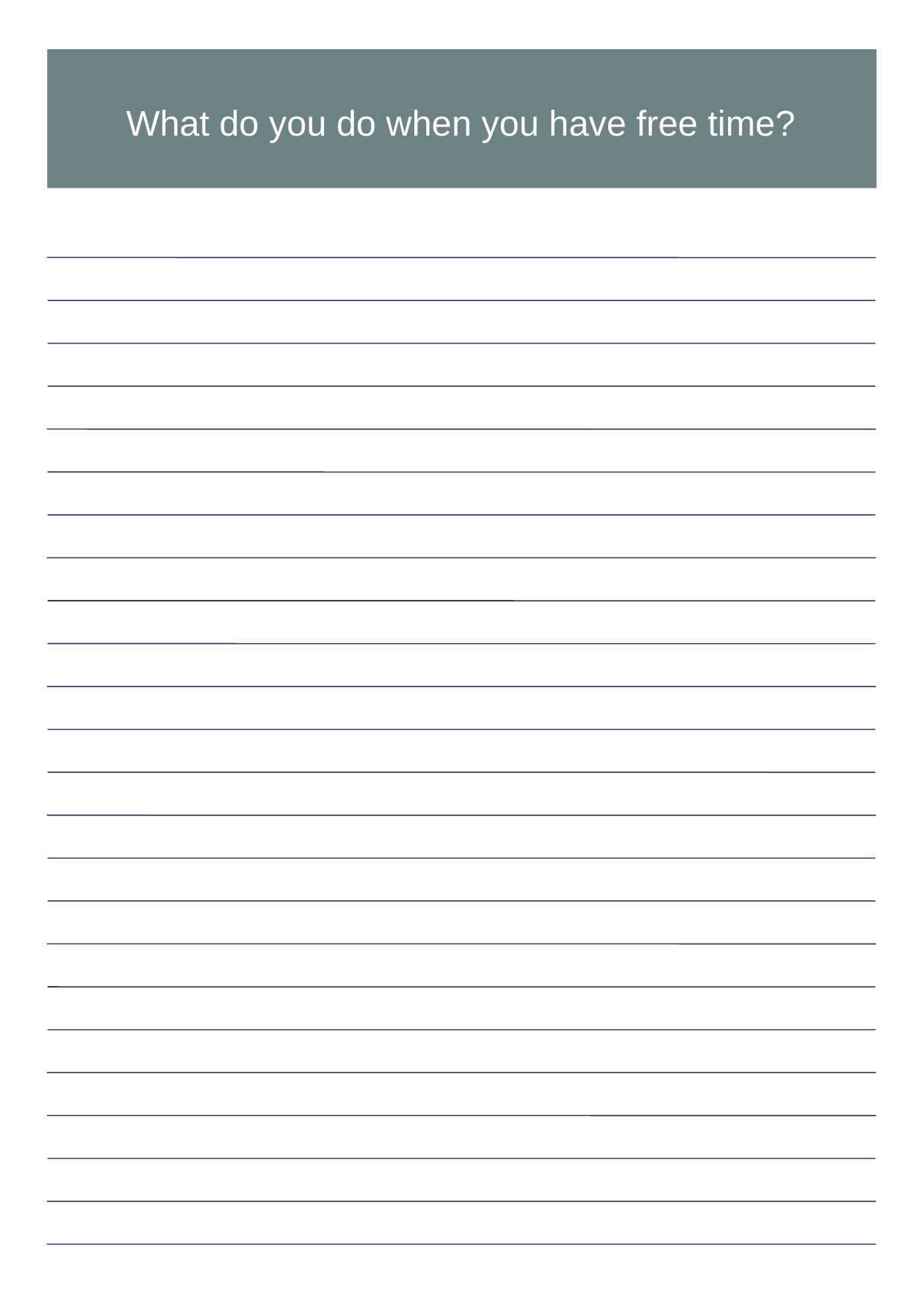

What do you do when you have free time?